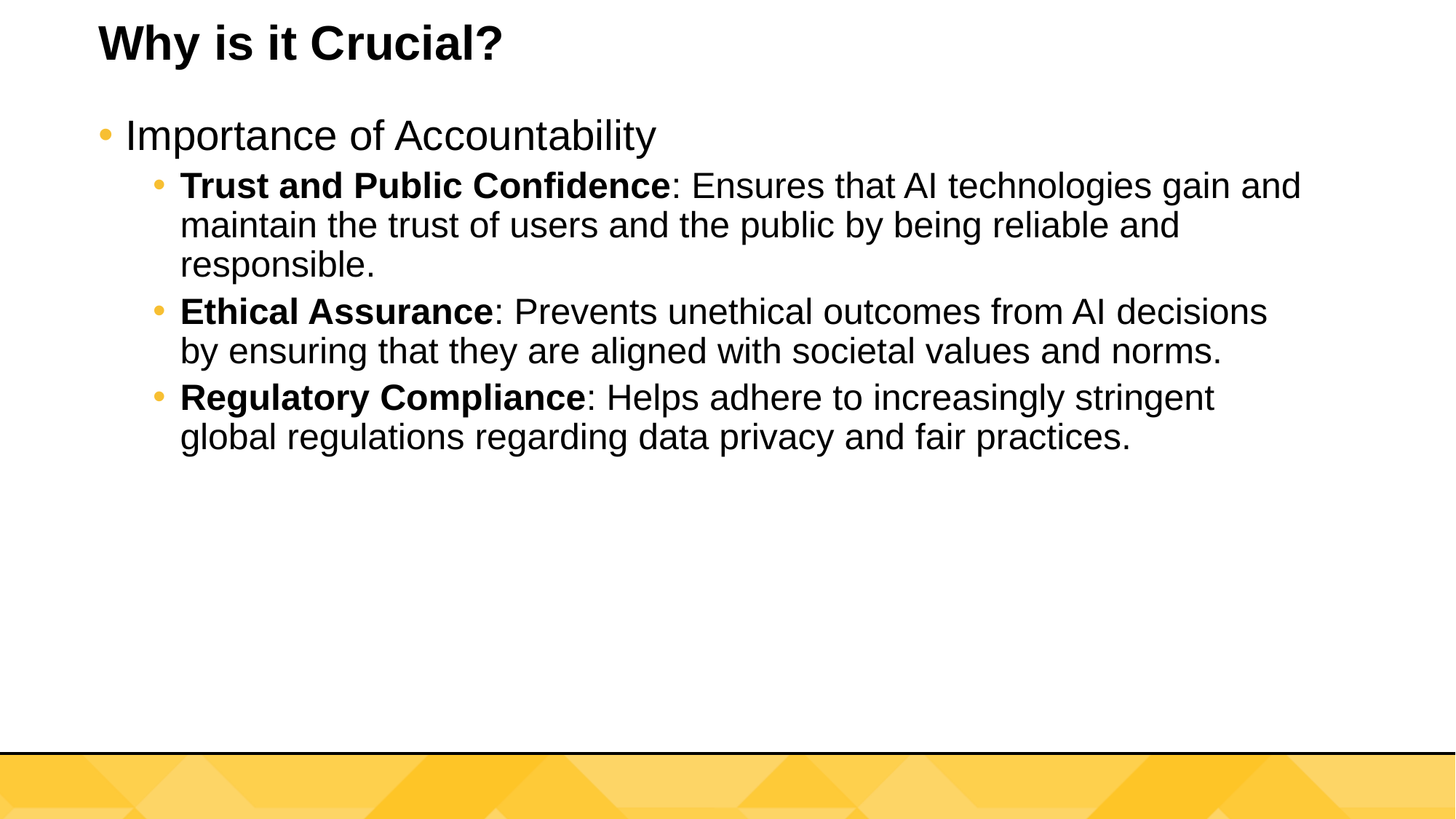

# Why is it Crucial?
Importance of Accountability
Trust and Public Confidence: Ensures that AI technologies gain and maintain the trust of users and the public by being reliable and responsible.
Ethical Assurance: Prevents unethical outcomes from AI decisions by ensuring that they are aligned with societal values and norms.
Regulatory Compliance: Helps adhere to increasingly stringent global regulations regarding data privacy and fair practices.